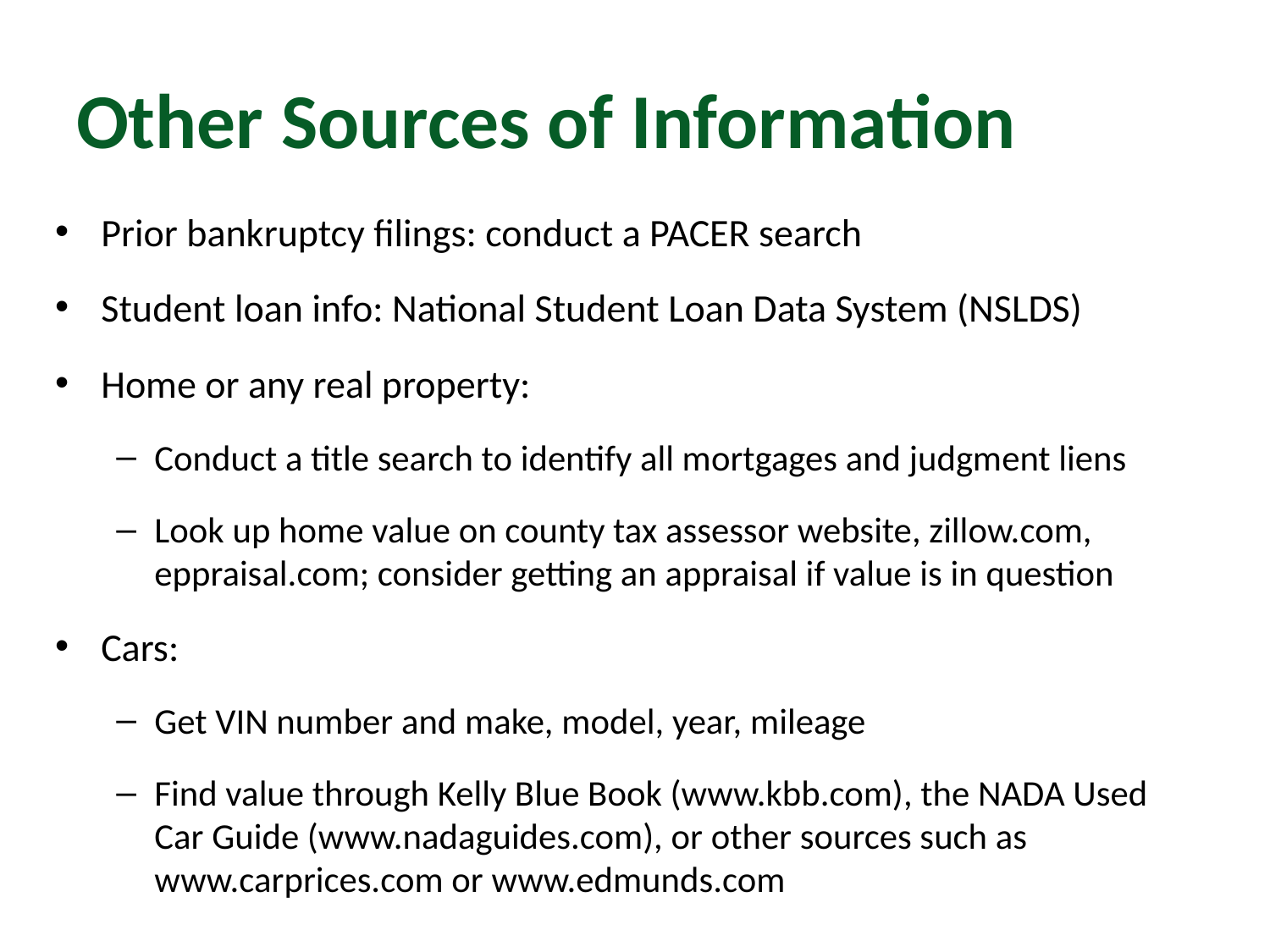

# Other Sources of Information
Prior bankruptcy filings: conduct a PACER search
Student loan info: National Student Loan Data System (NSLDS)
Home or any real property:
Conduct a title search to identify all mortgages and judgment liens
Look up home value on county tax assessor website, zillow.com, eppraisal.com; consider getting an appraisal if value is in question
Cars:
Get VIN number and make, model, year, mileage
Find value through Kelly Blue Book (www.kbb.com), the NADA Used Car Guide (www.nadaguides.com), or other sources such as www.carprices.com or www.edmunds.com